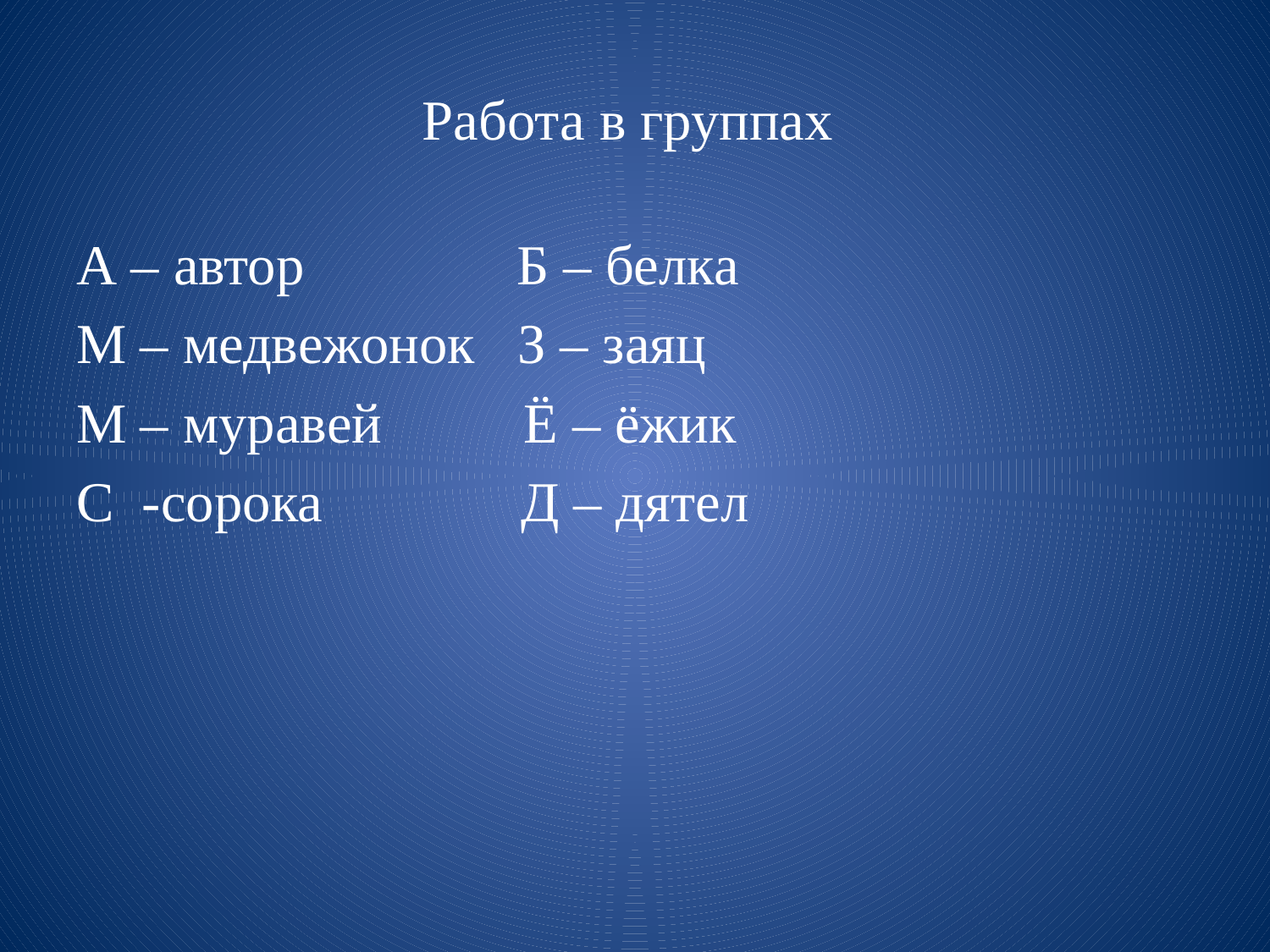

# Работа в группах
А – автор               Б – белка
М – медвежонок   З – заяц
М – муравей          Ё – ёжик
С  -сорока              Д – дятел